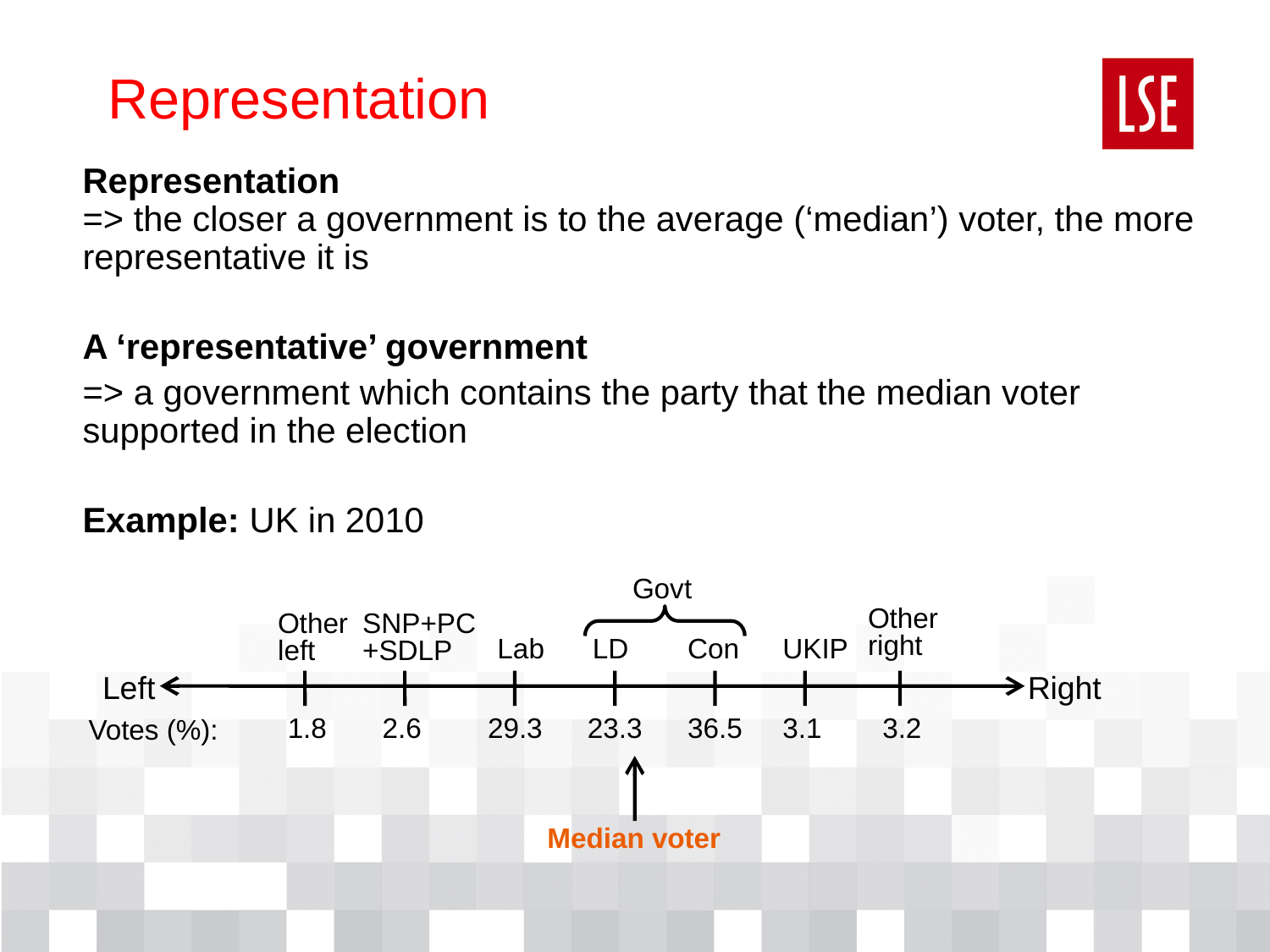

# Representation
Representation
=> the closer a government is to the average (‘median’) voter, the more representative it is

A ‘representative’ government
=> a government which contains the party that the median voter supported in the election

Example: UK in 2010

Govt
Other
right
Other
left
SNP+PC
+SDLP
Lab
LD
Con
UKIP
Left
Right

Votes (%):
1.8
2.6
29.3
23.3
36.5
3.1
3.2

Median voter